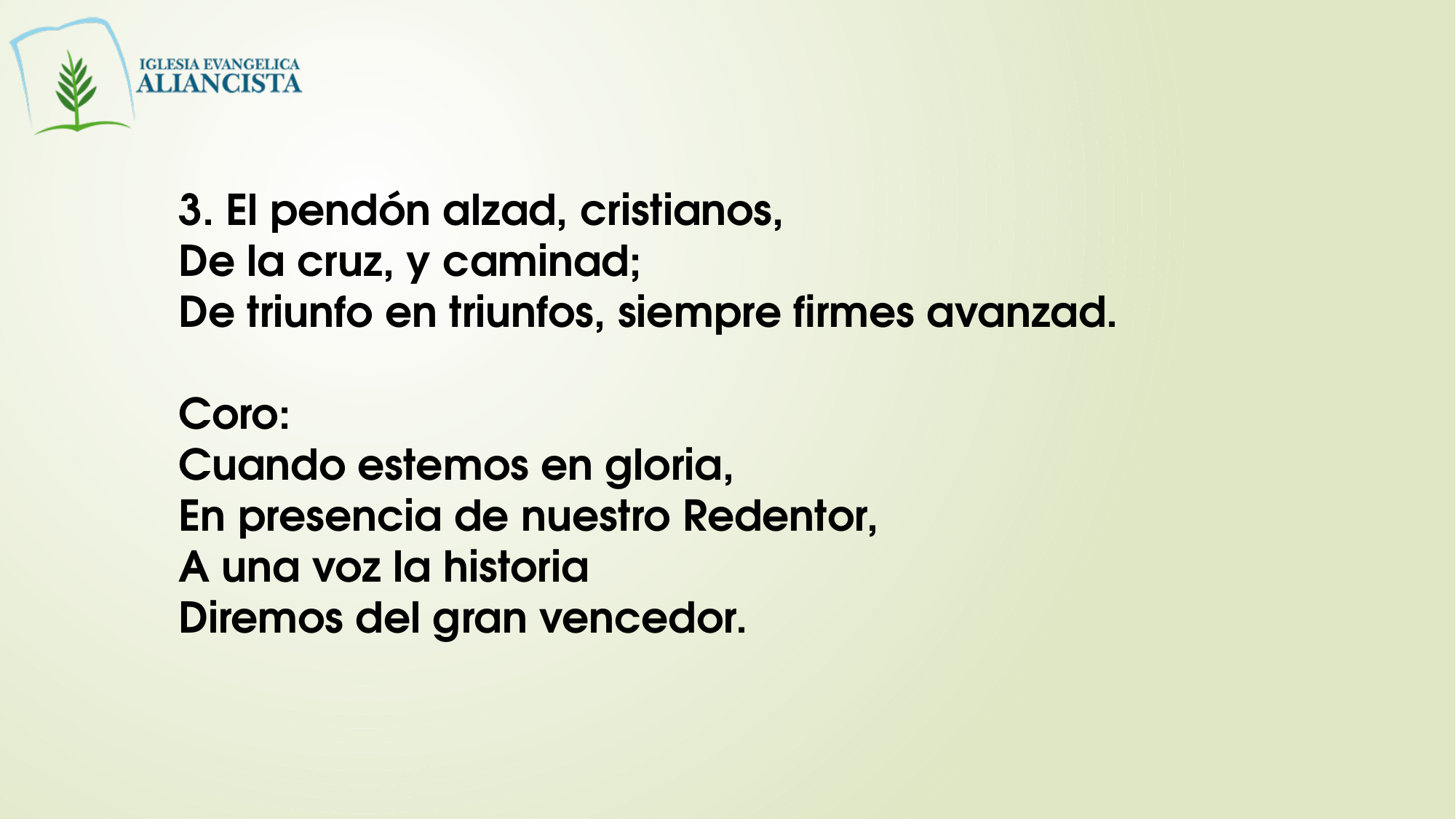

3. El pendón alzad, cristianos,
De la cruz, y caminad;
De triunfo en triunfos, siempre firmes avanzad.

Coro:
Cuando estemos en gloria,
En presencia de nuestro Redentor,
A una voz la historia
Diremos del gran vencedor.